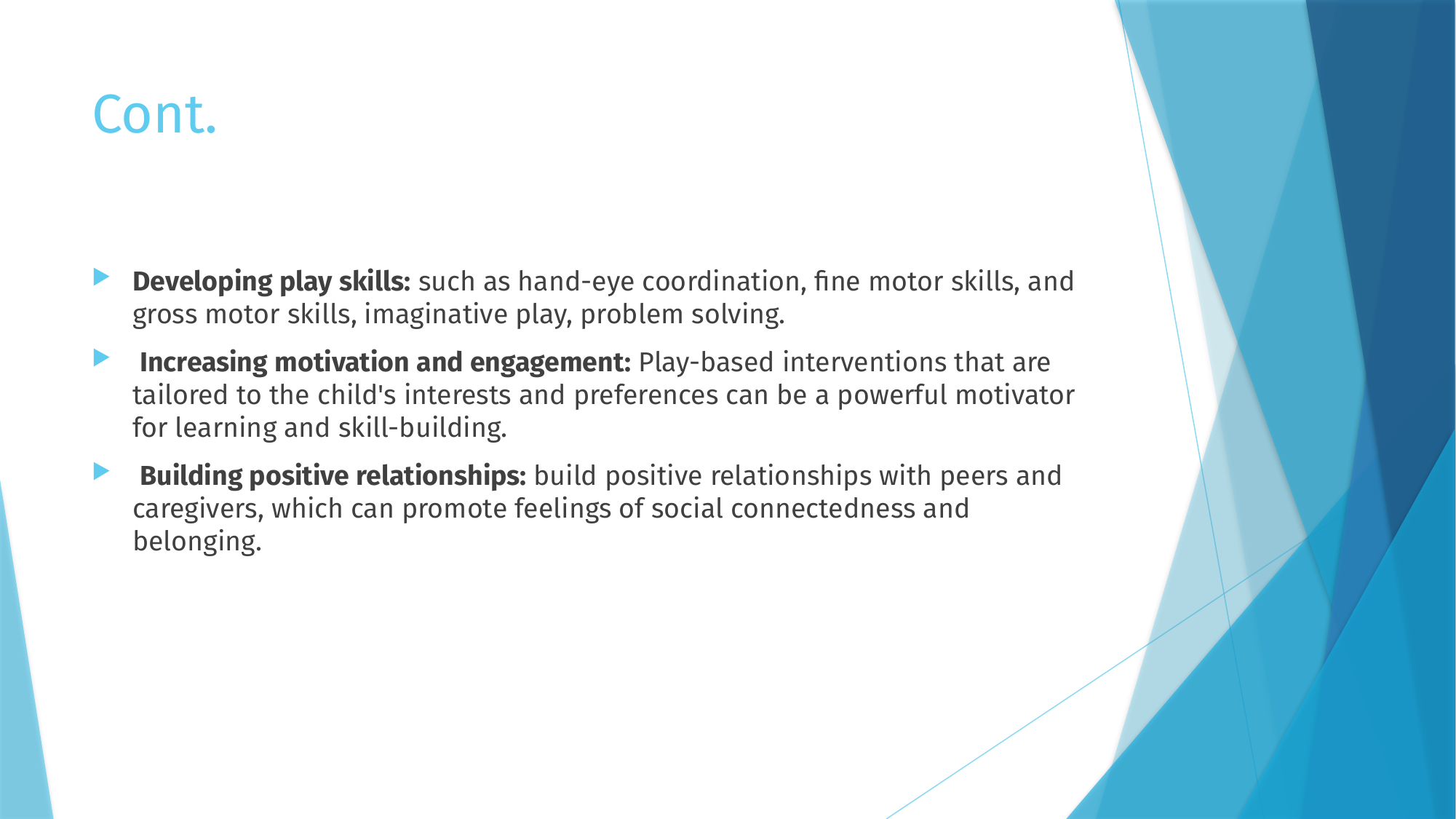

# Cont.
Developing play skills: such as hand-eye coordination, fine motor skills, and gross motor skills, imaginative play, problem solving.
 Increasing motivation and engagement: Play-based interventions that are tailored to the child's interests and preferences can be a powerful motivator for learning and skill-building.
 Building positive relationships: build positive relationships with peers and caregivers, which can promote feelings of social connectedness and belonging.